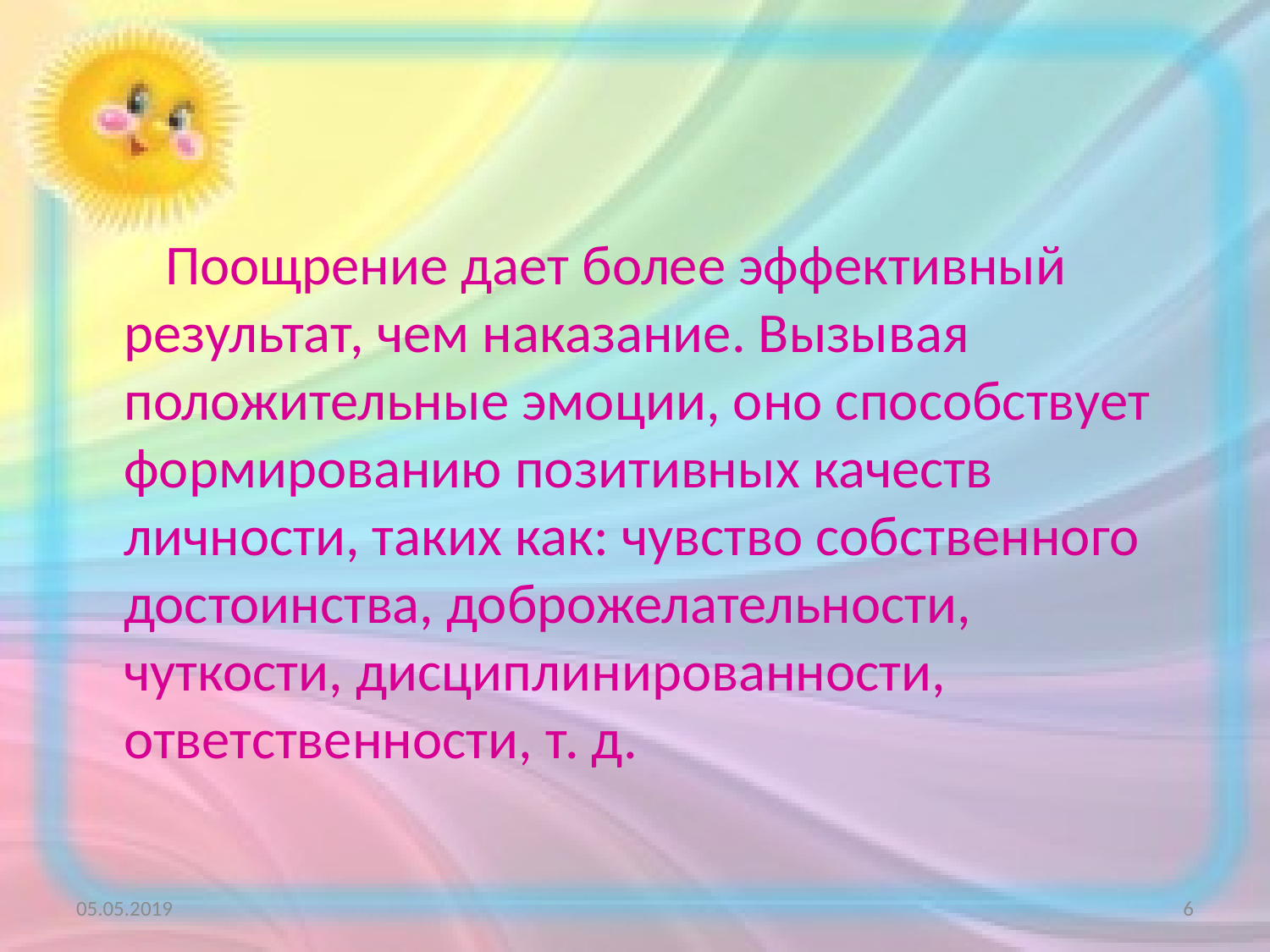

Поощрение дает более эффективный результат, чем наказание. Вызывая положительные эмоции, оно способствует формированию позитивных качеств личности, таких как: чувство собственного достоинства, доброжелательности, чуткости, дисциплинированности, ответственности, т. д.
05.05.2019
6